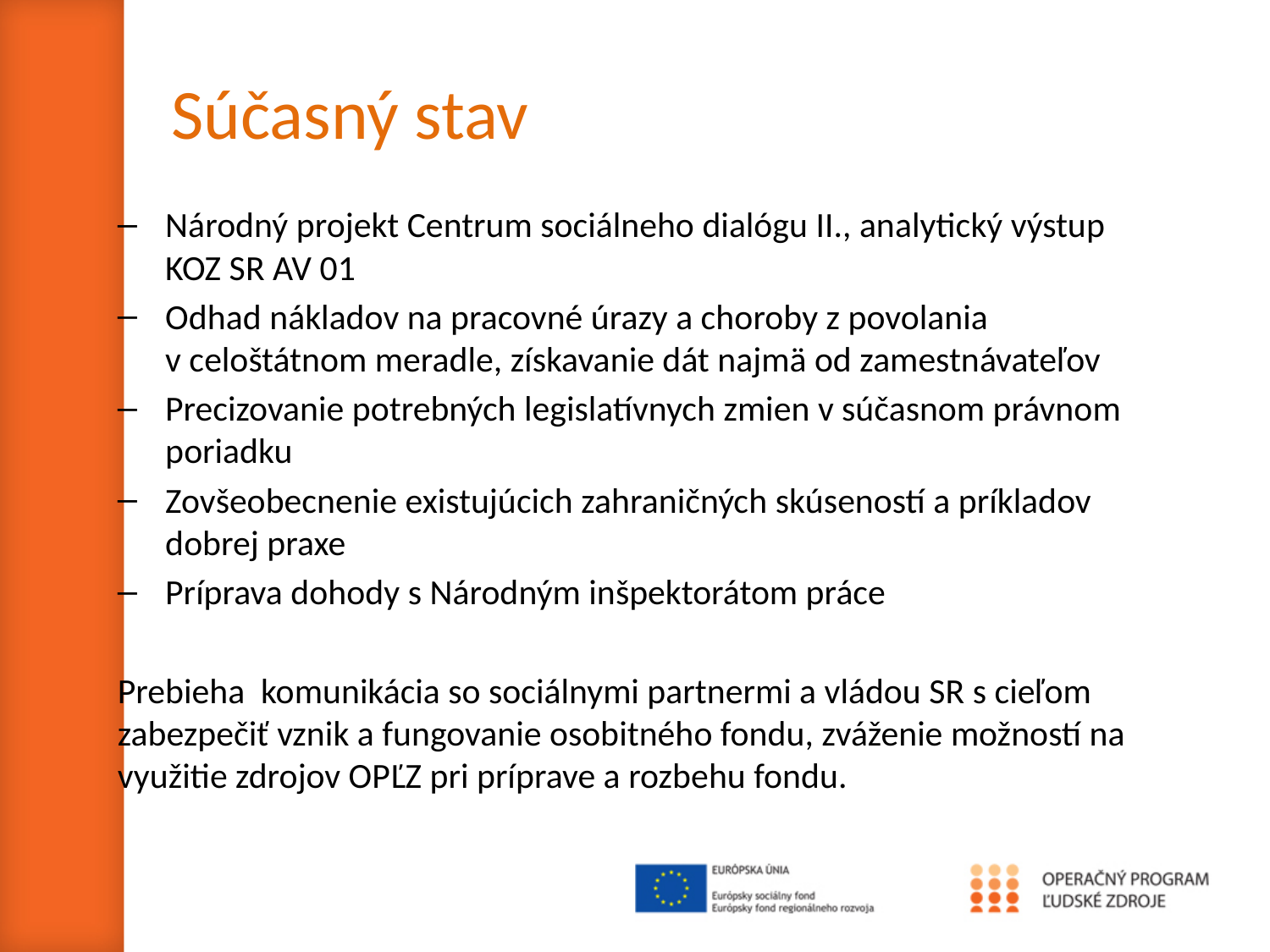

# Súčasný stav
Národný projekt Centrum sociálneho dialógu II., analytický výstup    KOZ SR AV 01
Odhad nákladov na pracovné úrazy a choroby z povolania                       v celoštátnom meradle, získavanie dát najmä od zamestnávateľov
Precizovanie potrebných legislatívnych zmien v súčasnom právnom poriadku
Zovšeobecnenie existujúcich zahraničných skúseností a príkladov dobrej praxe
Príprava dohody s Národným inšpektorátom práce

Prebieha  komunikácia so sociálnymi partnermi a vládou SR s cieľom zabezpečiť vznik a fungovanie osobitného fondu, zváženie možností na využitie zdrojov OPĽZ pri príprave a rozbehu fondu.